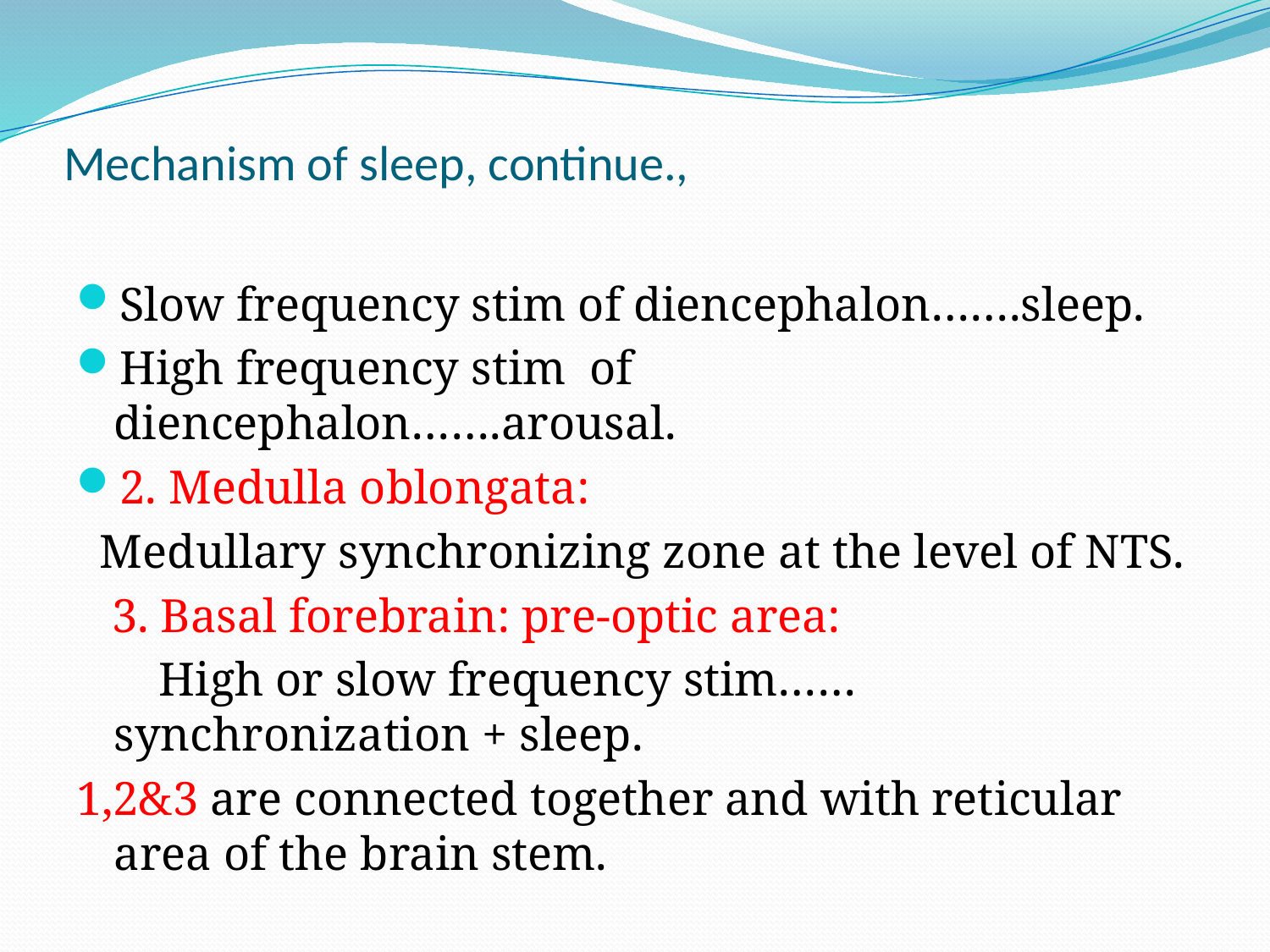

# Mechanism of sleep, continue.,
Slow frequency stim of diencephalon…….sleep.
High frequency stim  of diencephalon…….arousal.
2. Medulla oblongata:
  Medullary synchronizing zone at the level of NTS.
   3. Basal forebrain: pre-optic area:
       High or slow frequency stim……synchronization + sleep.
1,2&3 are connected together and with reticular area of the brain stem.